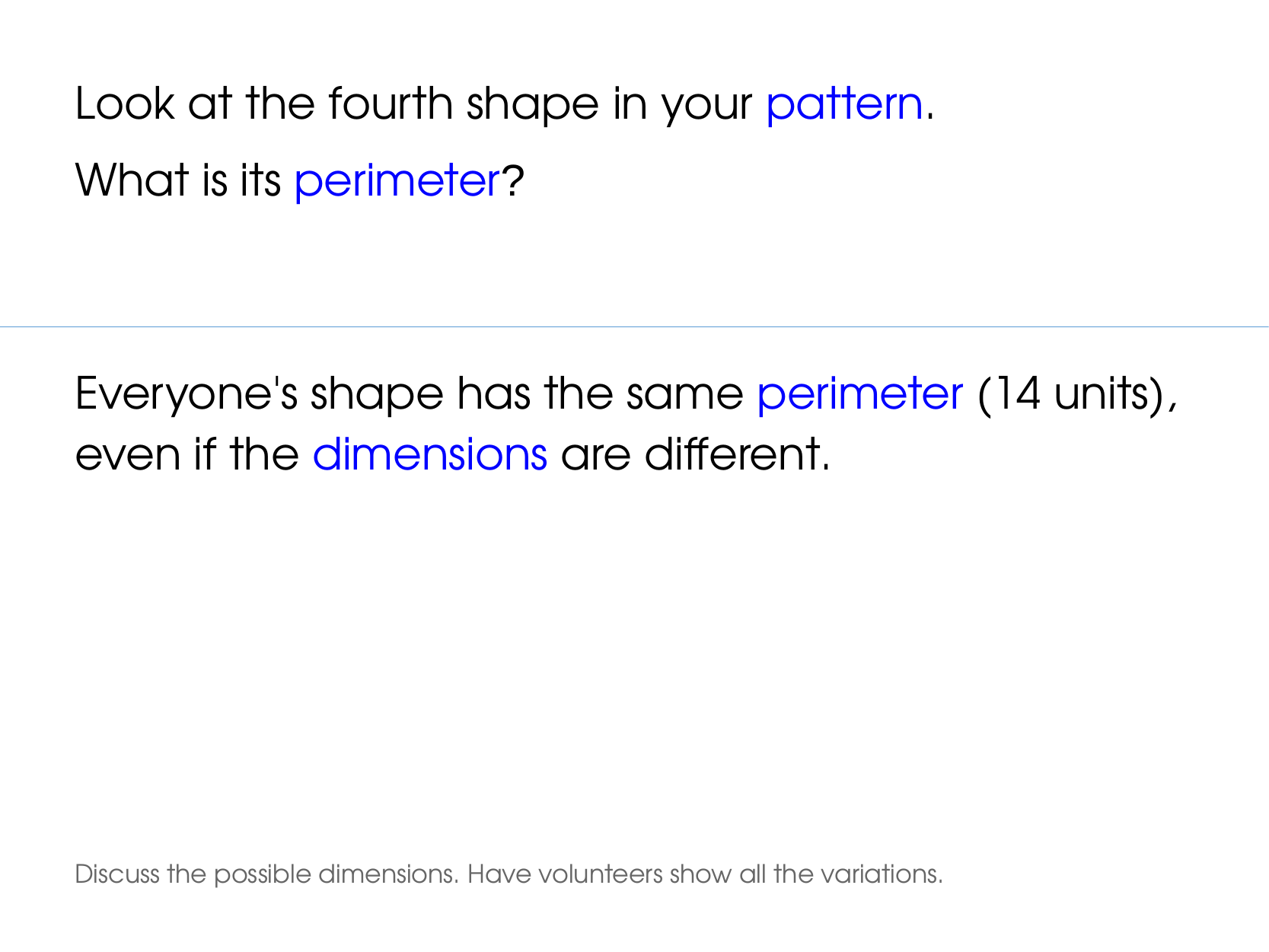

Look at the fourth shape in your pattern.
What is its perimeter?
Everyone's shape has the same perimeter (14 units), even if the dimensions are different.
Discuss the possible dimensions. Have volunteers show all the variations.